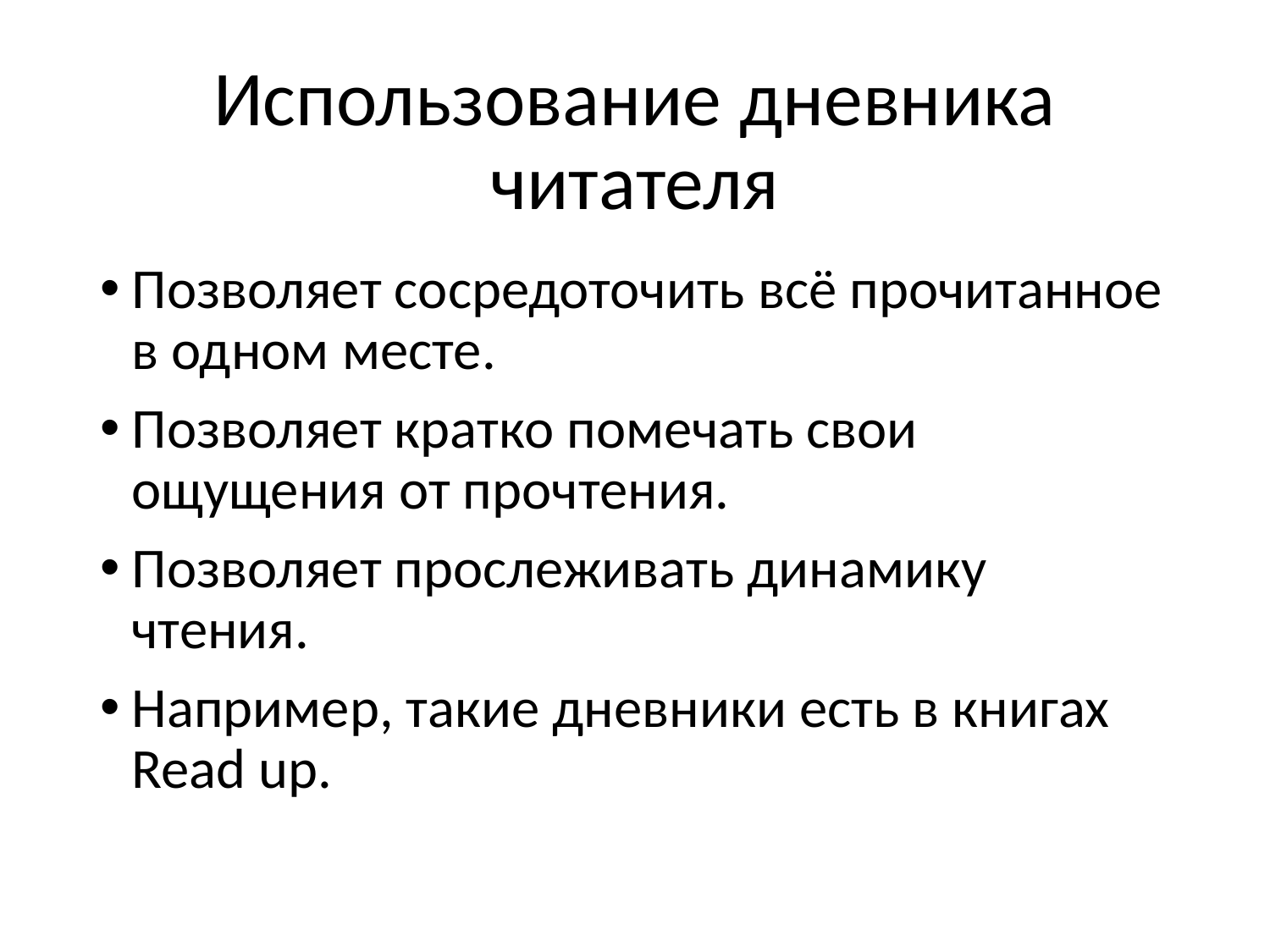

# Использование дневника читателя
Позволяет сосредоточить всё прочитанное в одном месте.
Позволяет кратко помечать свои ощущения от прочтения.
Позволяет прослеживать динамику чтения.
Например, такие дневники есть в книгах Read up.